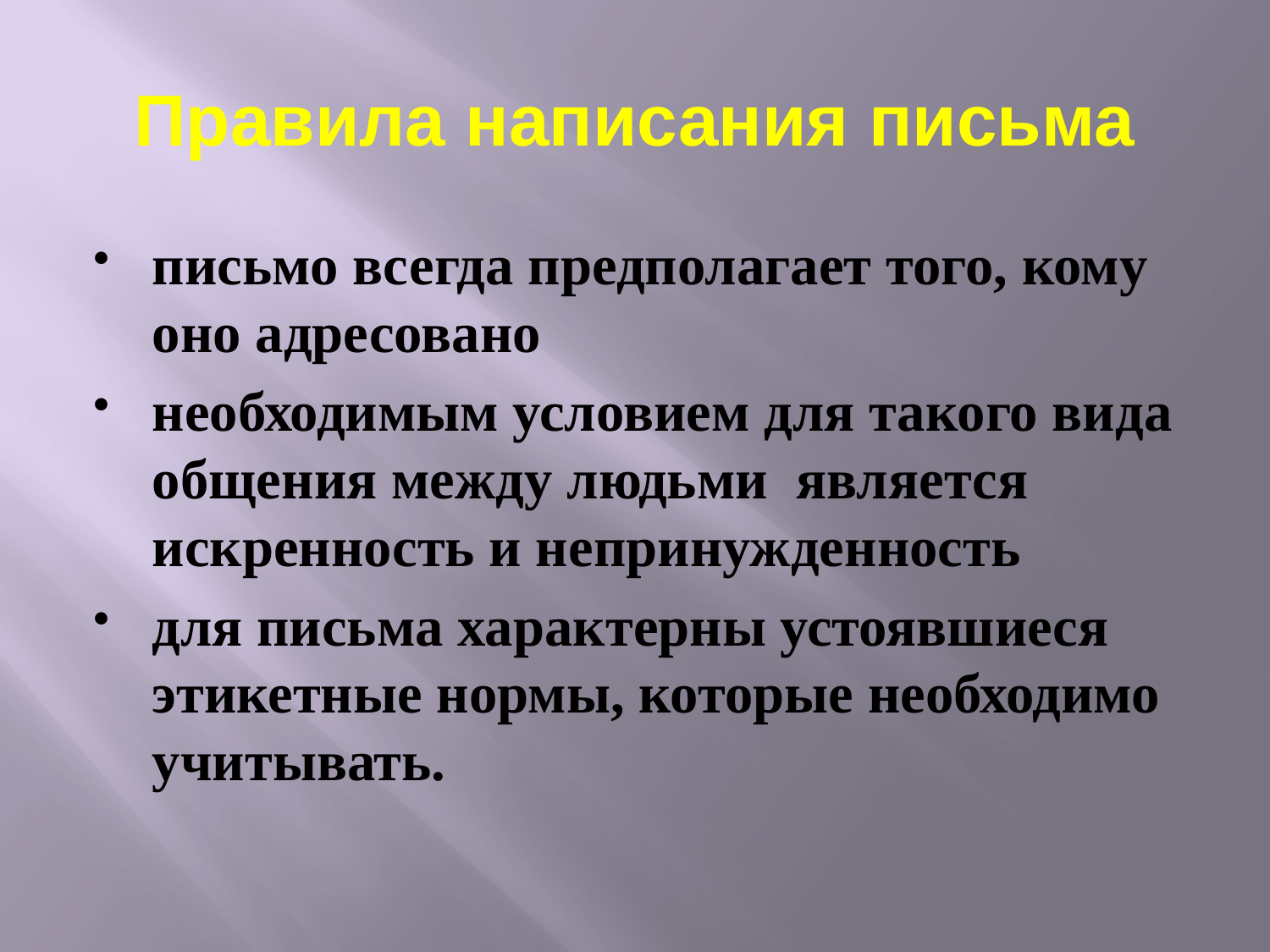

# Правила написания письма
письмо всегда предполагает того, кому оно адресовано
необходимым условием для такого вида общения между людьми  является искренность и непринужденность
для письма характерны устоявшиеся этикетные нормы, которые необходимо учитывать.